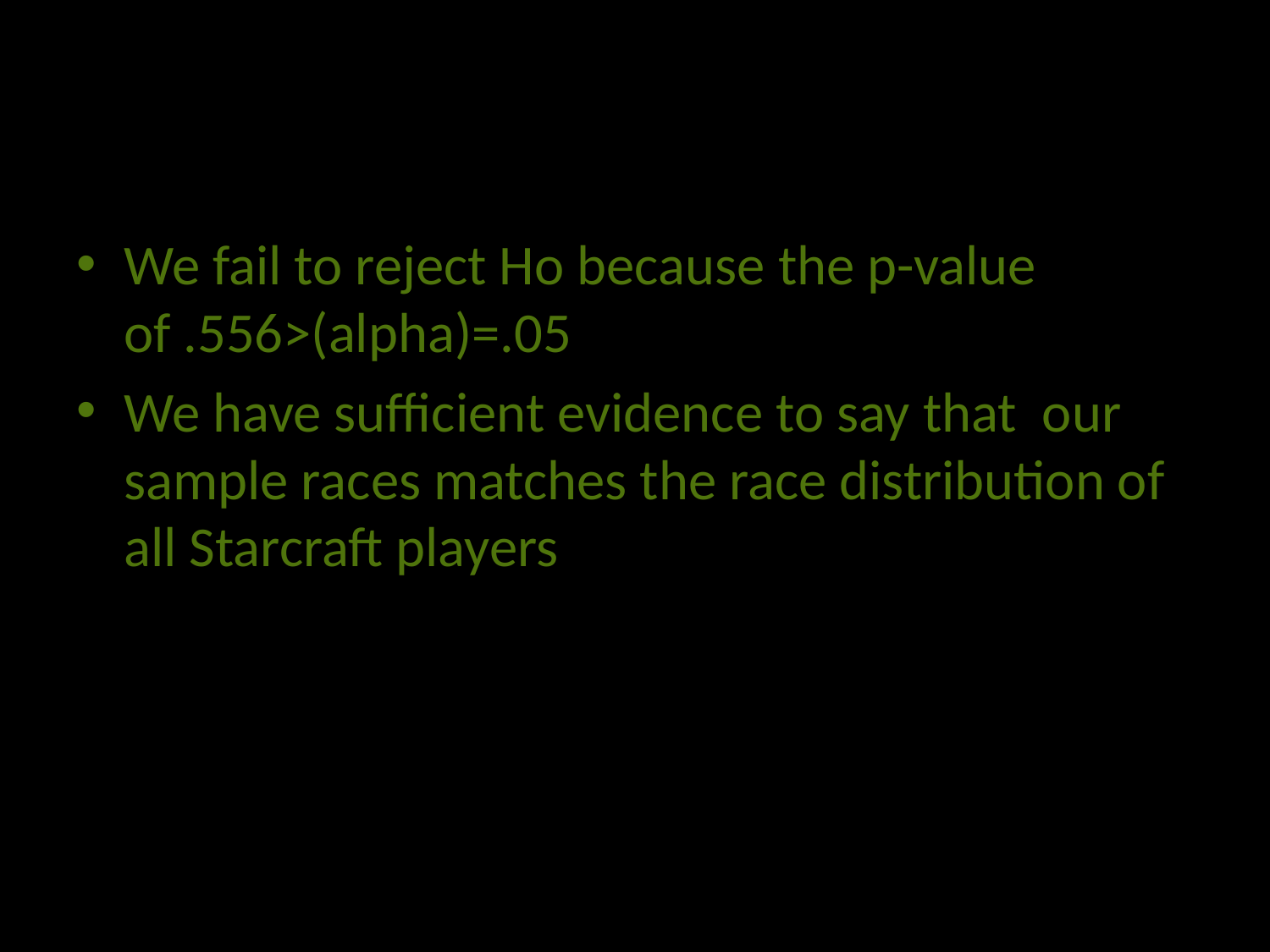

#
We fail to reject Ho because the p-value of .556>(alpha)=.05
We have sufficient evidence to say that  our sample races matches the race distribution of all Starcraft players